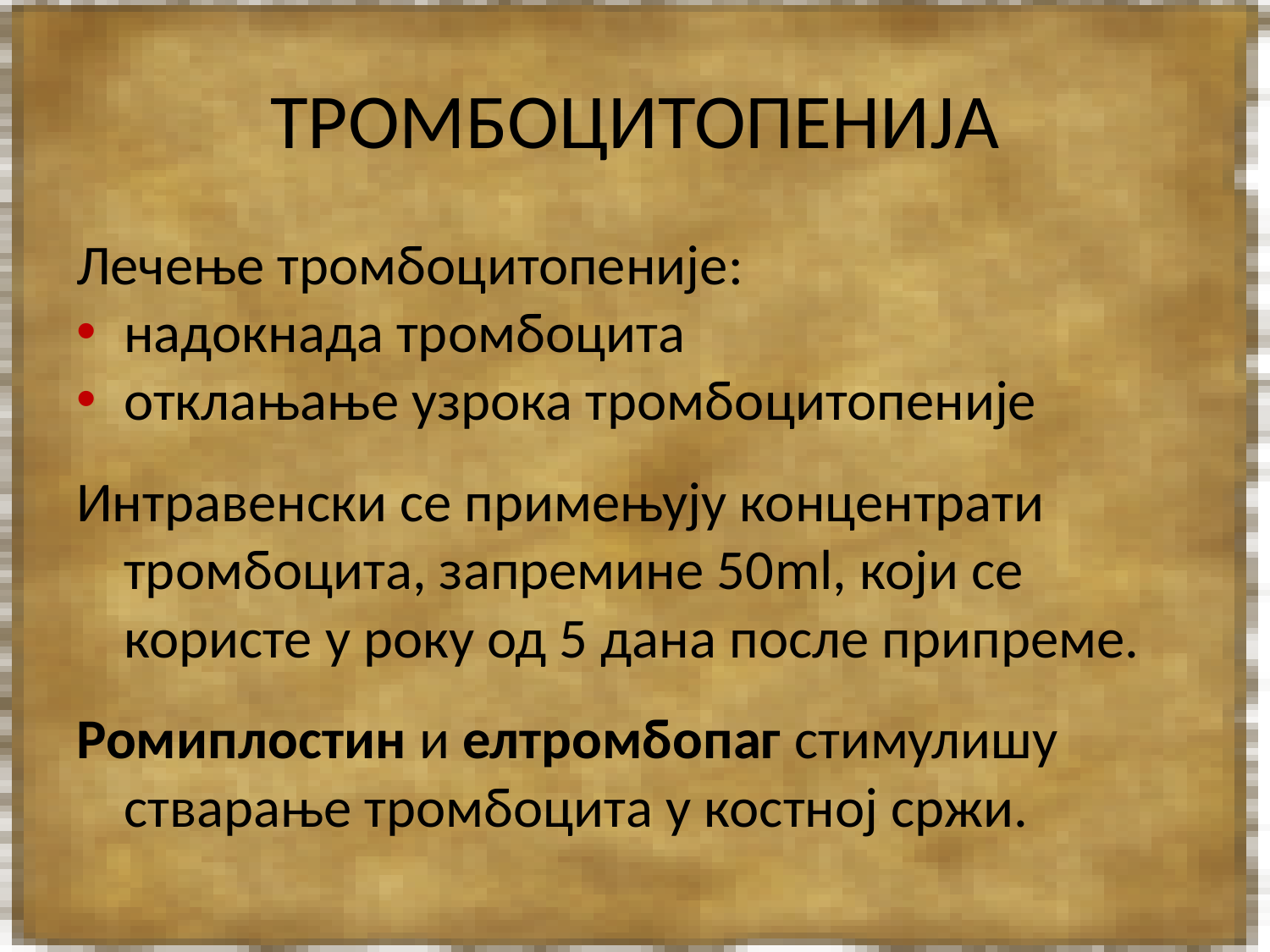

# ТРОМБОЦИТОПЕНИЈА
Лечење тромбоцитопеније:
надокнада тромбоцита
отклањање узрока тромбоцитопеније

Интравенски се примењују концентрати тромбоцита, запремине 50ml, који се користе у року од 5 дана после припреме.

Ромиплостин и елтромбопаг стимулишу стварање тромбоцита у костној сржи.